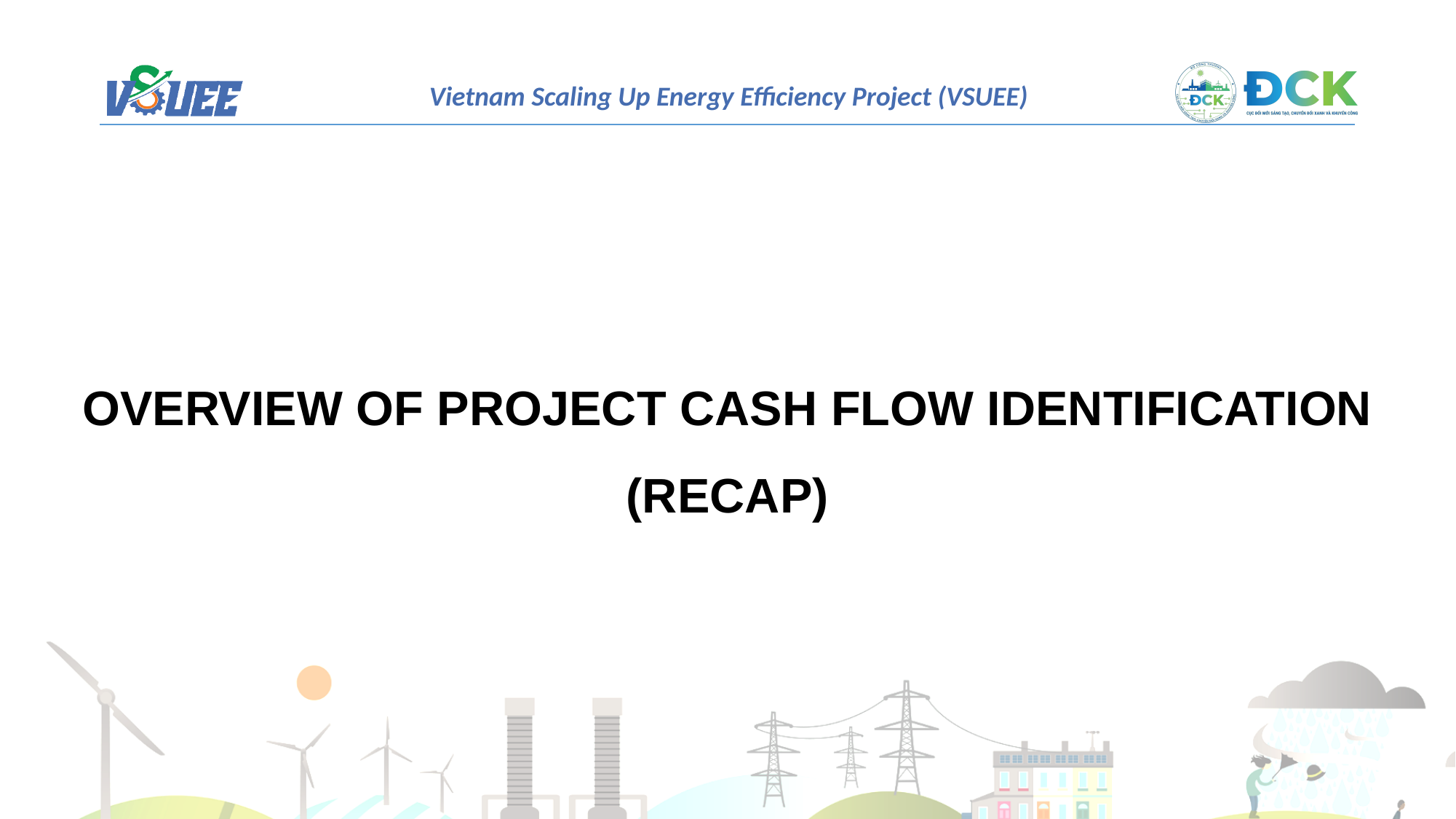

OVERVIEW OF PROJECT CASH FLOW IDENTIFICATION
(RECAP)